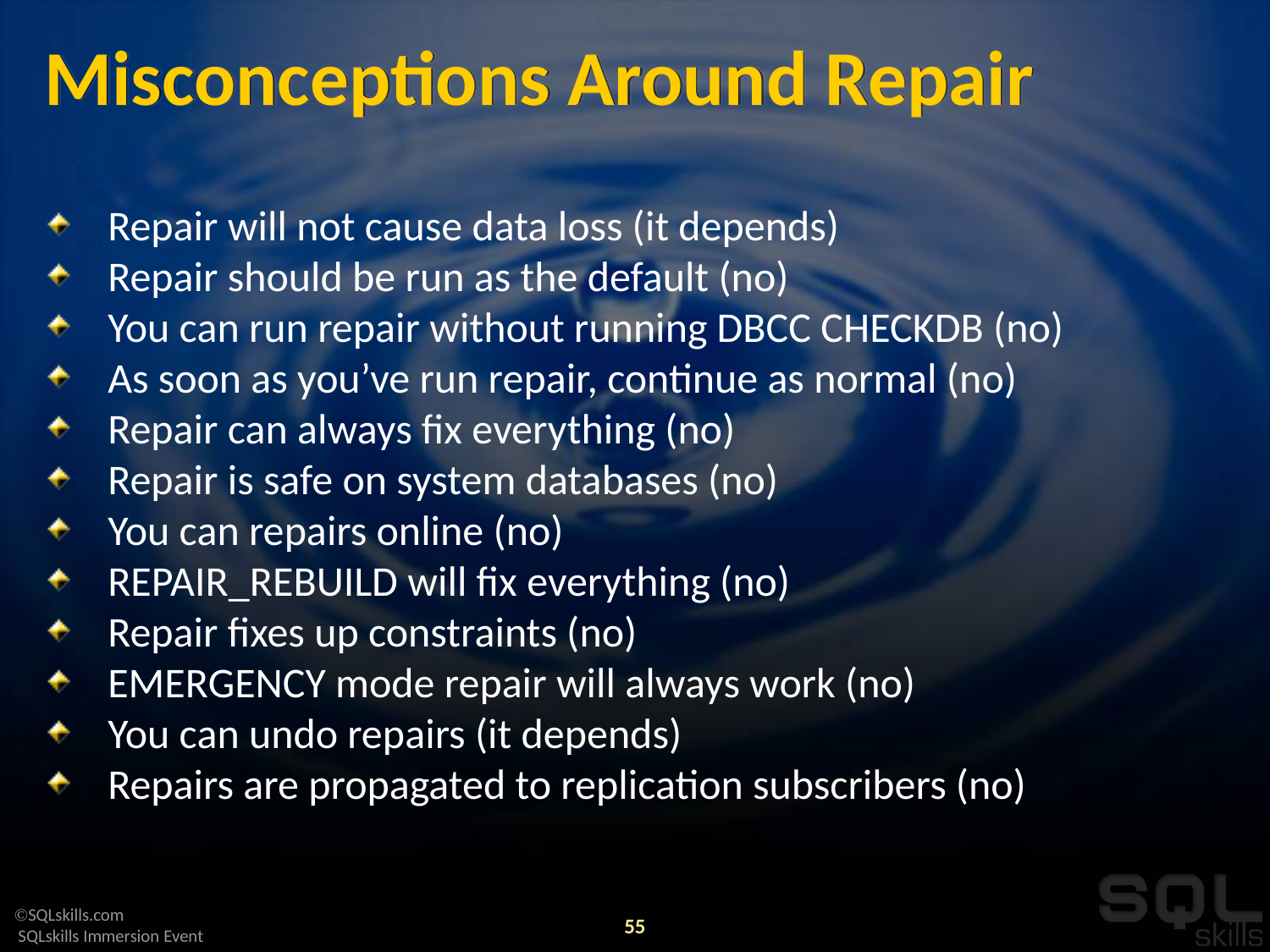

# Misconceptions Around Repair
Repair will not cause data loss (it depends)
Repair should be run as the default (no)
You can run repair without running DBCC CHECKDB (no)
As soon as you’ve run repair, continue as normal (no)
Repair can always fix everything (no)
Repair is safe on system databases (no)
You can repairs online (no)
REPAIR_REBUILD will fix everything (no)
Repair fixes up constraints (no)
EMERGENCY mode repair will always work (no)
You can undo repairs (it depends)
Repairs are propagated to replication subscribers (no)
55